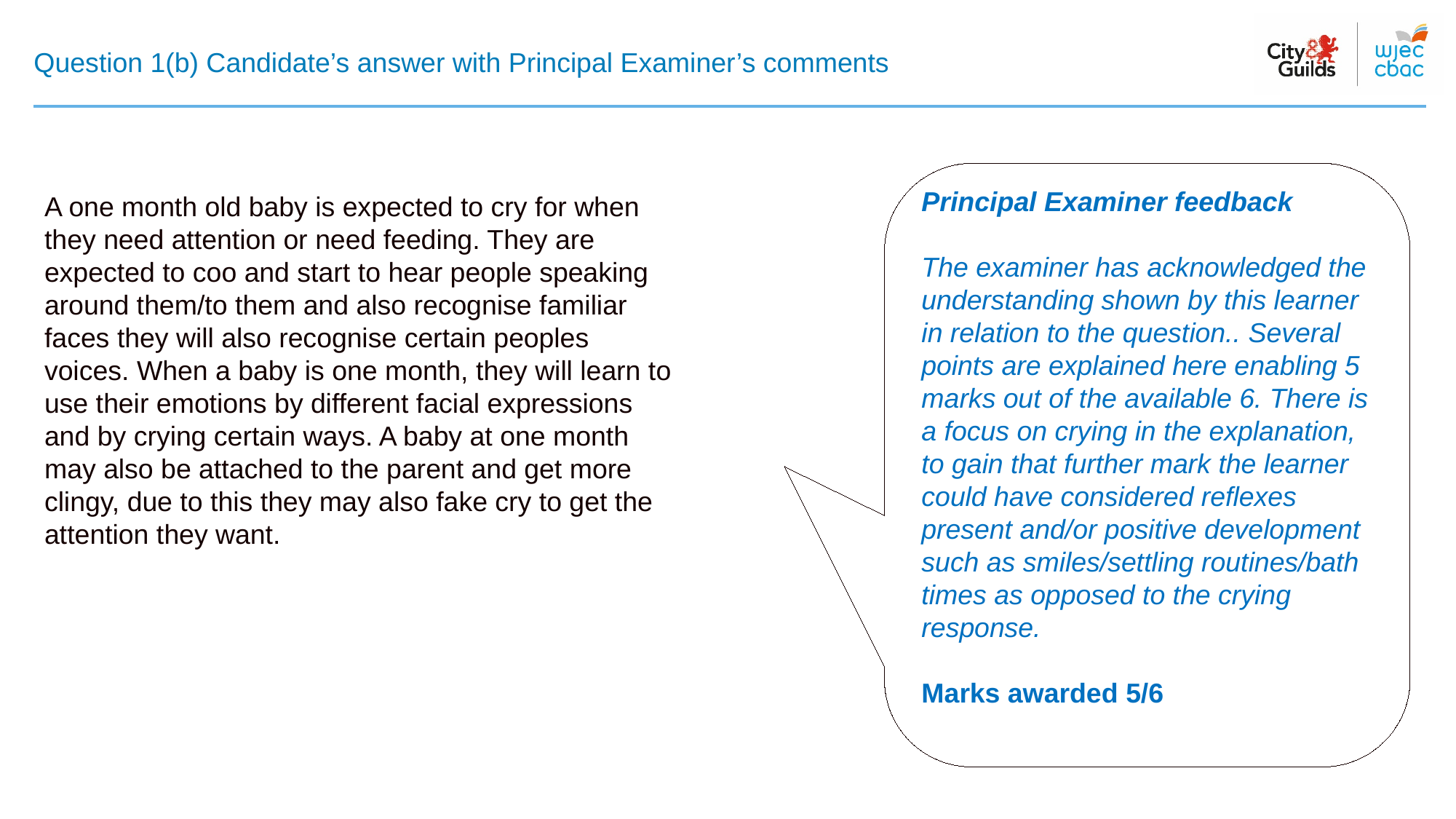

# Question 1(b) Candidate’s answer with Principal Examiner’s comments

Principal Examiner feedback

The examiner has acknowledged the understanding shown by this learner in relation to the question.. Several points are explained here enabling 5 marks out of the available 6. There is a focus on crying in the explanation, to gain that further mark the learner could have considered reflexes present and/or positive development such as smiles/settling routines/bath times as opposed to the crying response.

Marks awarded 5/6
A one month old baby is expected to cry for when they need attention or need feeding. They are expected to coo and start to hear people speaking around them/to them and also recognise familiar faces they will also recognise certain peoples voices. When a baby is one month, they will learn to use their emotions by different facial expressions and by crying certain ways. A baby at one month may also be attached to the parent and get more clingy, due to this they may also fake cry to get the attention they want.